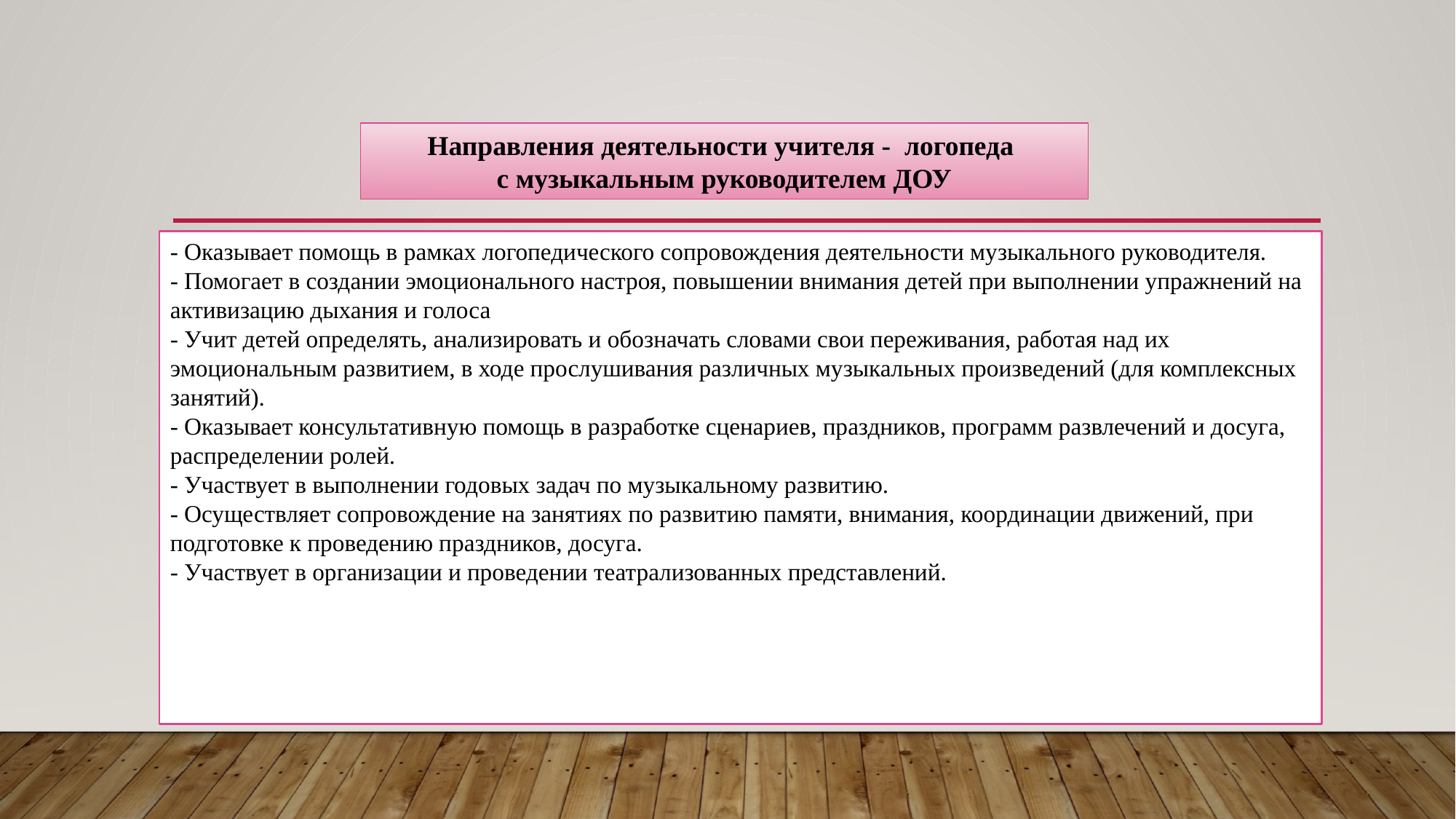

Направления деятельности учителя -  логопеда
с музыкальным руководителем ДОУ
- Оказывает помощь в рамках логопедического сопровождения деятельности музыкального руководителя.
- Помогает в создании эмоционального настроя, повышении внимания детей при выполнении упражнений на активизацию дыхания и голоса
- Учит детей определять, анализировать и обозначать словами свои переживания, работая над их эмоциональным развитием, в ходе прослушивания различных музыкальных произведений (для комплексных занятий).
- Оказывает консультативную помощь в разработке сценариев, праздников, программ развлечений и досуга, распределении ролей.
- Участвует в выполнении годовых задач по музыкальному развитию.
- Осуществляет сопровождение на занятиях по развитию памяти, внимания, координации движений, при подготовке к проведению праздников, досуга.
- Участвует в организации и проведении театрализованных представлений.